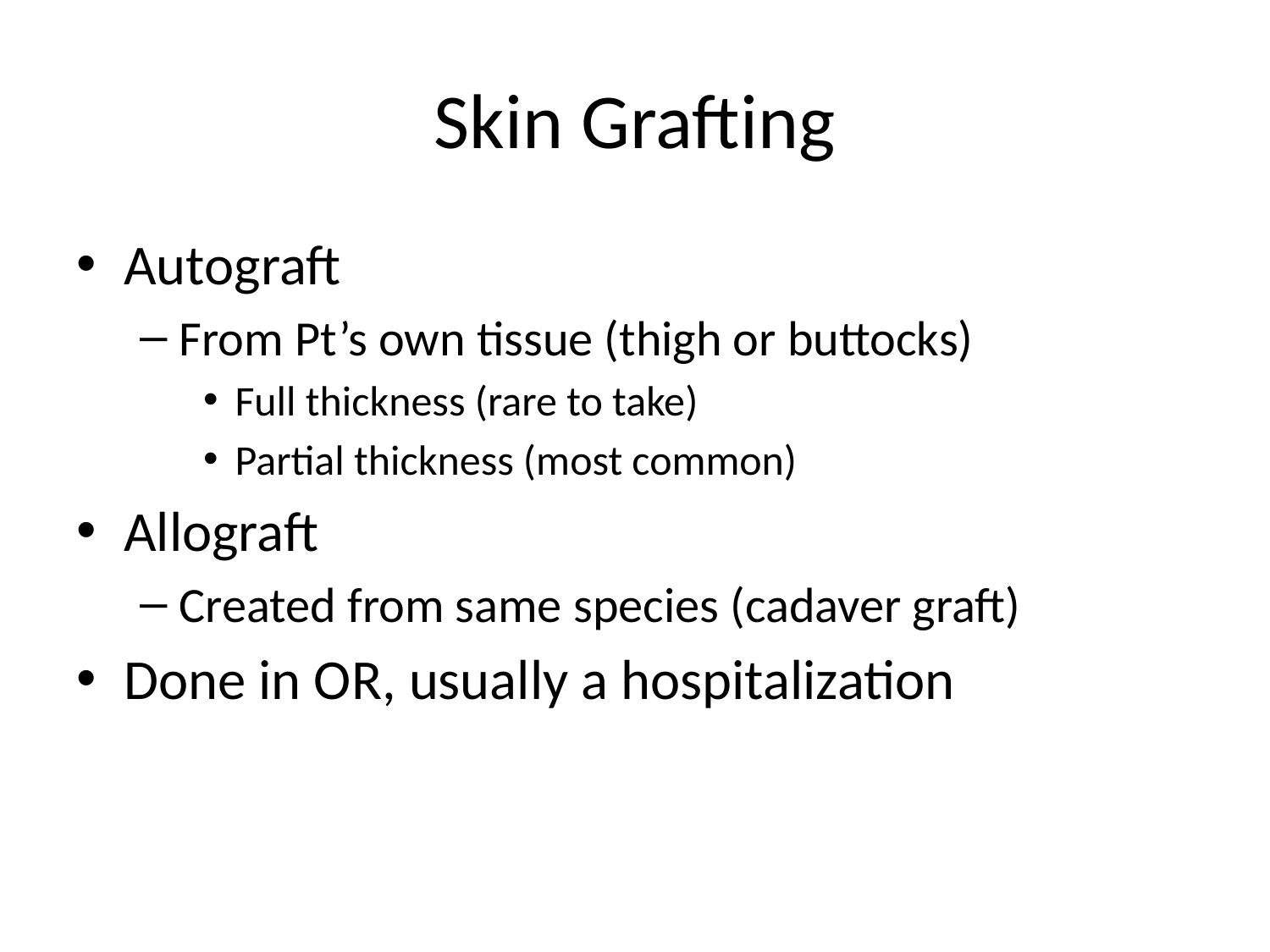

# Skin Grafting
Autograft
From Pt’s own tissue (thigh or buttocks)
Full thickness (rare to take)
Partial thickness (most common)
Allograft
Created from same species (cadaver graft)
Done in OR, usually a hospitalization